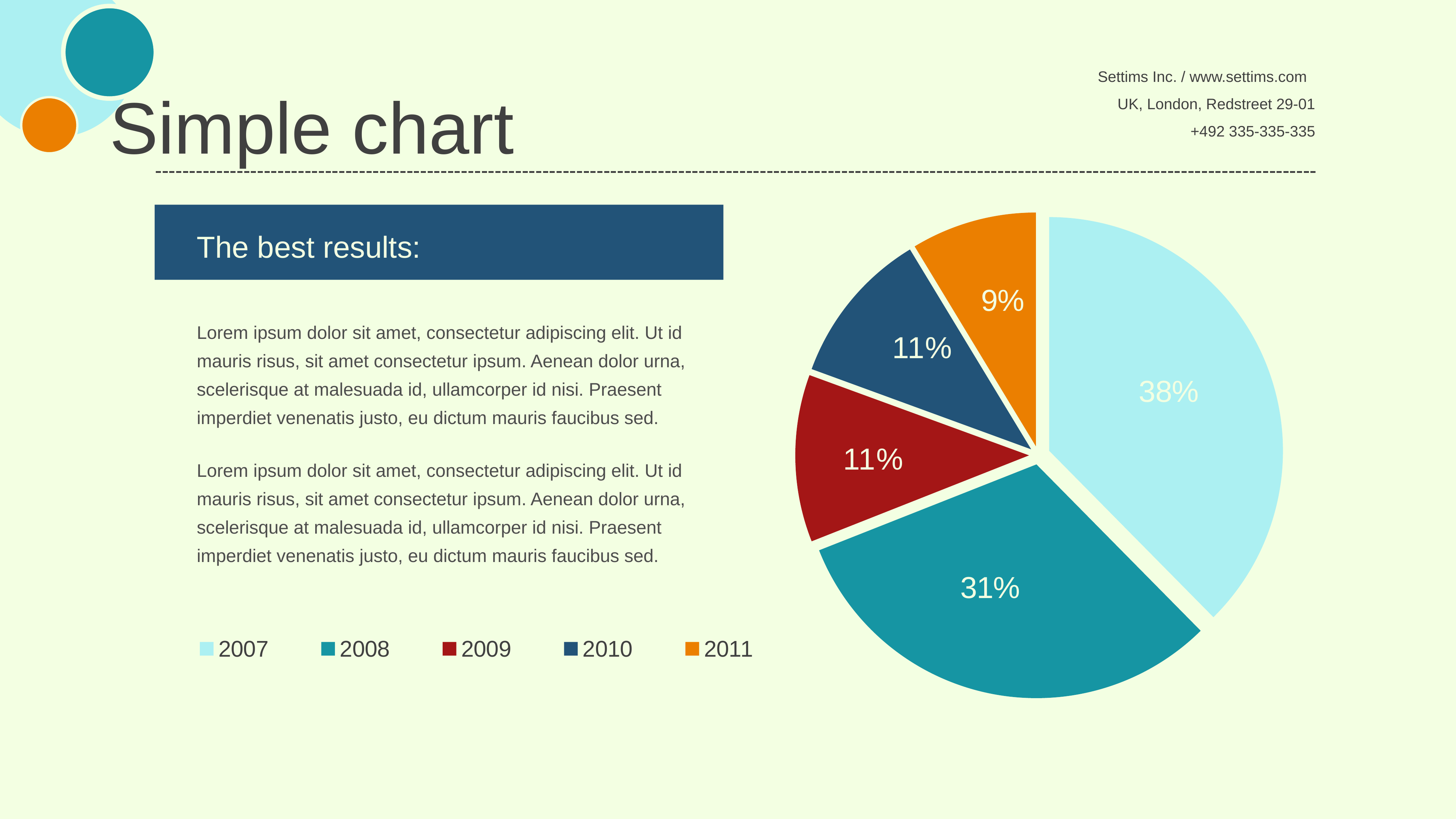

Settims Inc. / www.settims.com
UK, London, Redstreet 29-01
+492 335-335-335
Simple chart

### Chart

| Category | Region 1 |
|---|---|
| 2007 | 91.0 |
| 2008 | 76.0 |
| 2009 | 28.0 |
| 2010 | 26.0 |
| 2011 | 21.0 |
The best results:
Lorem ipsum dolor sit amet, consectetur adipiscing elit. Ut id mauris risus, sit amet consectetur ipsum. Aenean dolor urna, scelerisque at malesuada id, ullamcorper id nisi. Praesent imperdiet venenatis justo, eu dictum mauris faucibus sed.
Lorem ipsum dolor sit amet, consectetur adipiscing elit. Ut id mauris risus, sit amet consectetur ipsum. Aenean dolor urna, scelerisque at malesuada id, ullamcorper id nisi. Praesent imperdiet venenatis justo, eu dictum mauris faucibus sed.